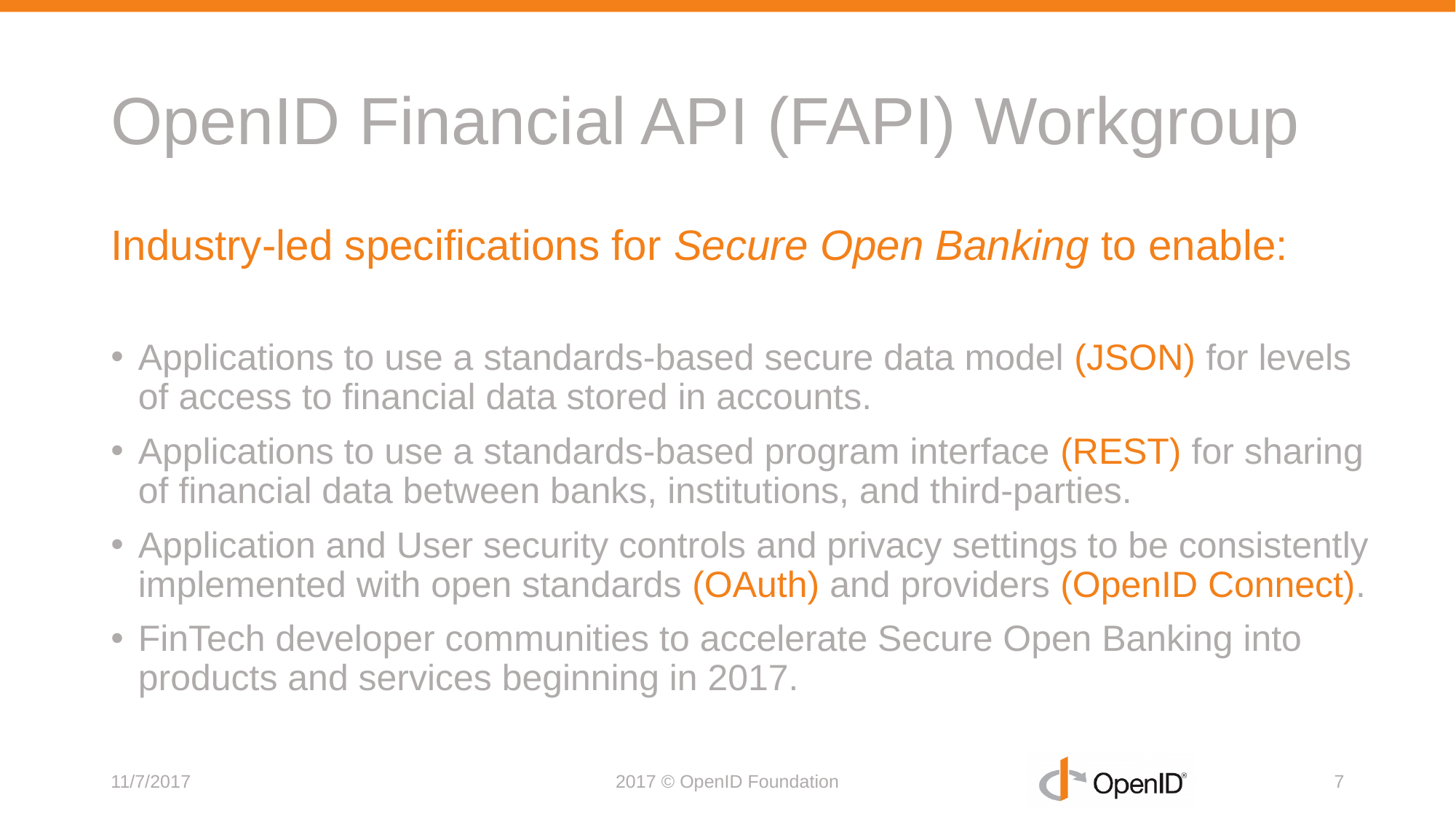

# OpenID Financial API (FAPI) Workgroup
Industry-led specifications for Secure Open Banking to enable:

Applications to use a standards-based secure data model (JSON) for levels of access to financial data stored in accounts.
Applications to use a standards-based program interface (REST) for sharing of financial data between banks, institutions, and third-parties.
Application and User security controls and privacy settings to be consistently implemented with open standards (OAuth) and providers (OpenID Connect).
FinTech developer communities to accelerate Secure Open Banking into products and services beginning in 2017.
11/7/2017
2017 © OpenID Foundation
7